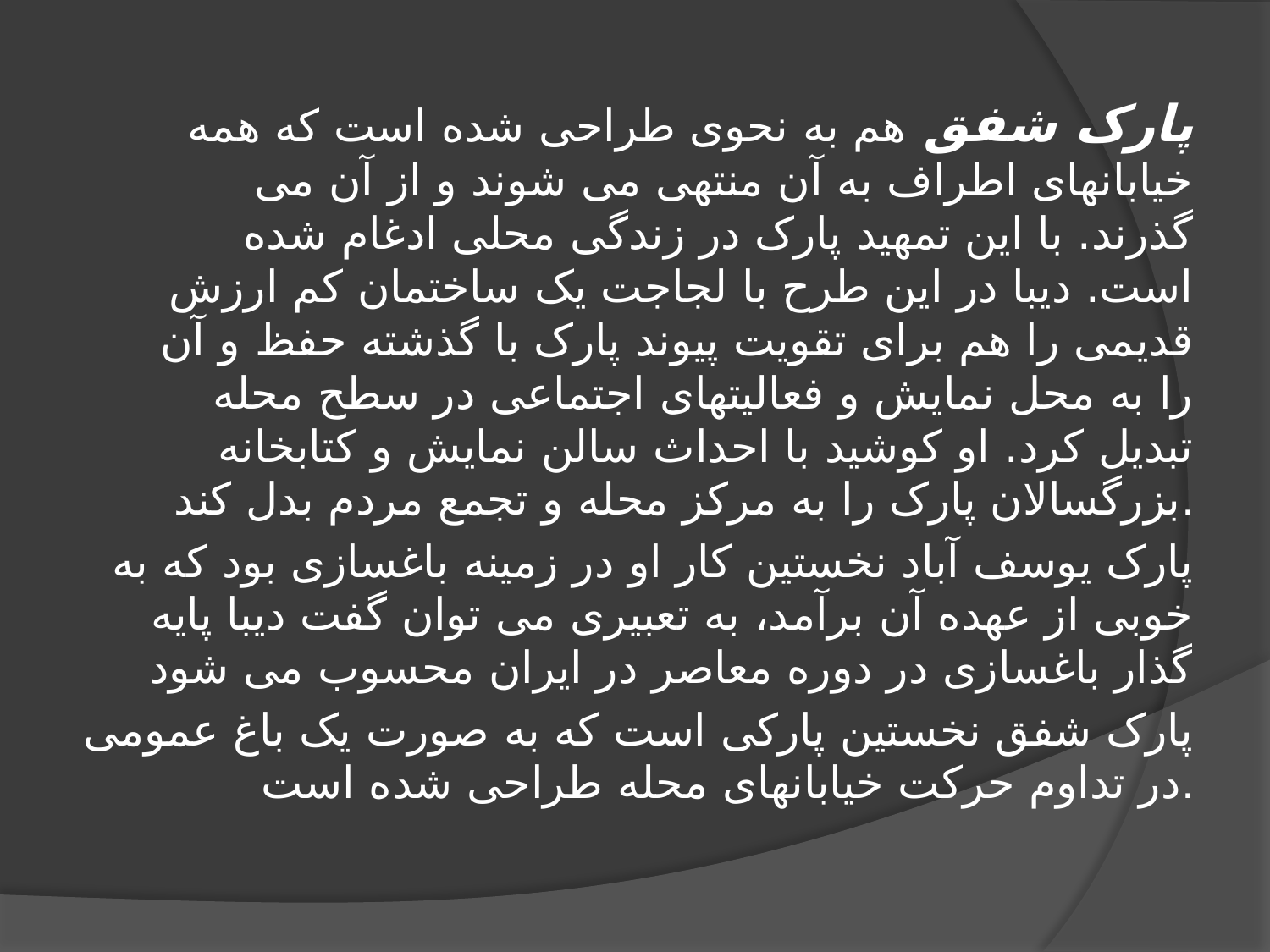

پارک شفق هم به نحوی طراحی شده است که همه خیابانهای اطراف به آن منتهی می شوند و از آن می گذرند. با این تمهید پارک در زندگی محلی ادغام شده است. دیبا در این طرح با لجاجت یک ساختمان کم ارزش قدیمی را هم برای تقویت پیوند پارک با گذشته حفظ و آن را به محل نمایش و فعالیتهای اجتماعی در سطح محله تبدیل کرد. او کوشید با احداث سالن نمایش و کتابخانه بزرگسالان پارک را به مرکز محله و تجمع مردم بدل کند.
پارک یوسف آباد نخستین کار او در زمینه باغسازی بود که به خوبی از عهده آن برآمد، به تعبیری می توان گفت دیبا پایه گذار باغسازی در دوره معاصر در ایران محسوب می شود
پارک شفق نخستین پارکی است که به صورت یک باغ عمومی در تداوم حرکت خیابانهای محله طراحی شده است.